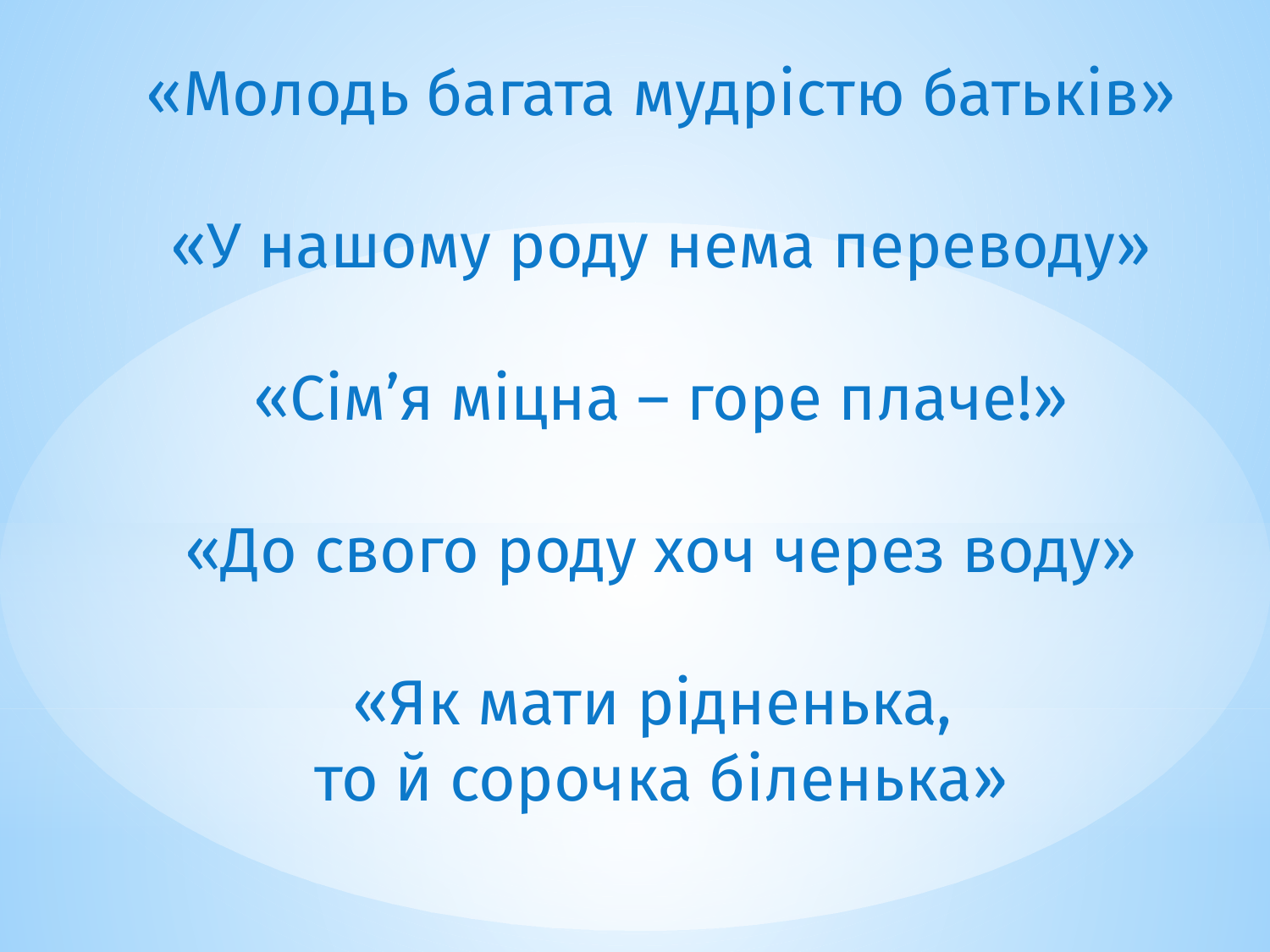

«Молодь багата мудрістю батьків»

«У нашому роду нема переводу»

«Сім’я міцна – горе плаче!»

«До свого роду хоч через воду»

«Як мати рідненька,
то й сорочка біленька»